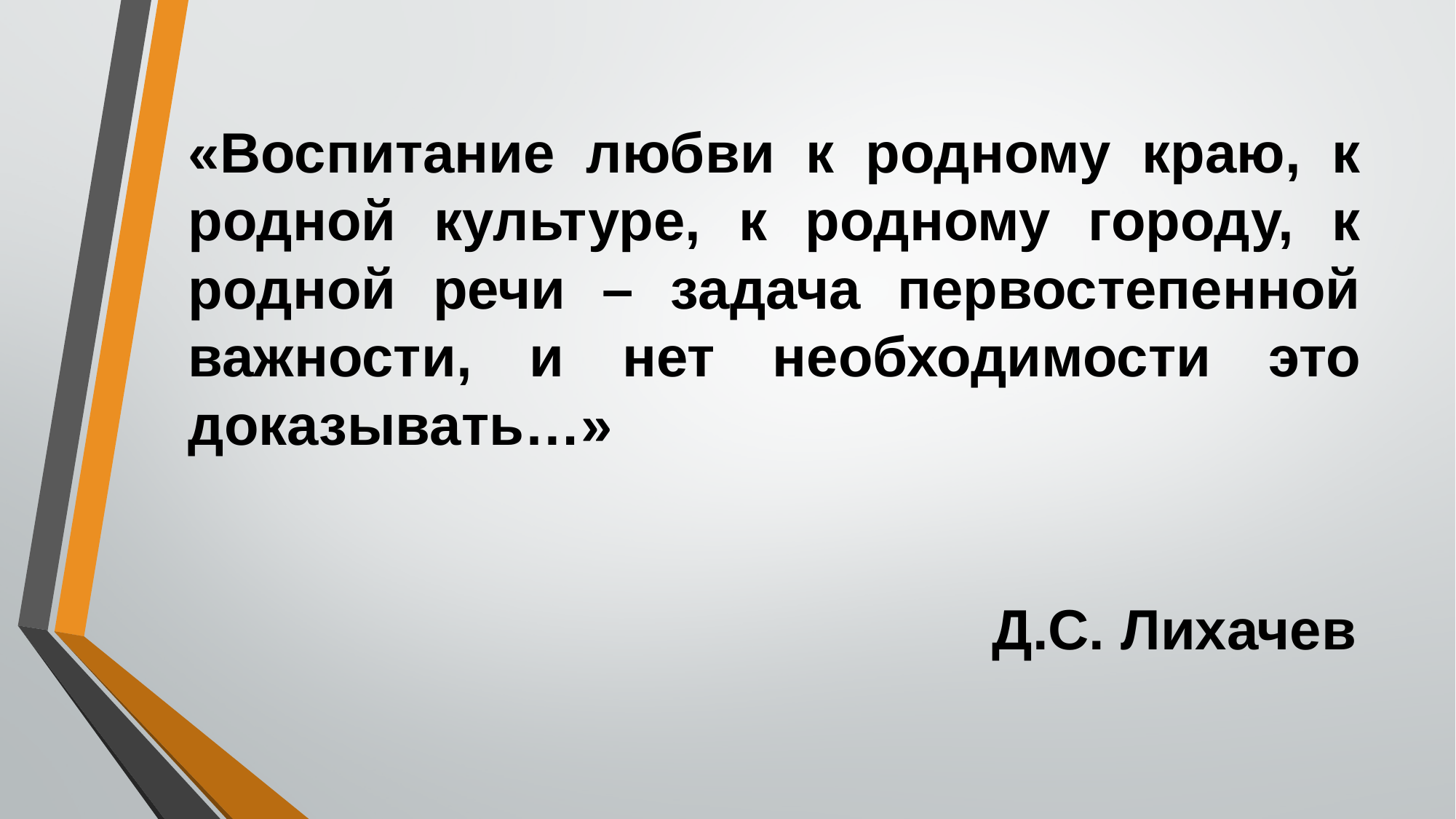

# «Воспитание любви к родному краю, к родной культуре, к родному городу, к родной речи – задача первостепенной важности, и нет необходимости это доказывать…»                                                    Д.С. Лихачев